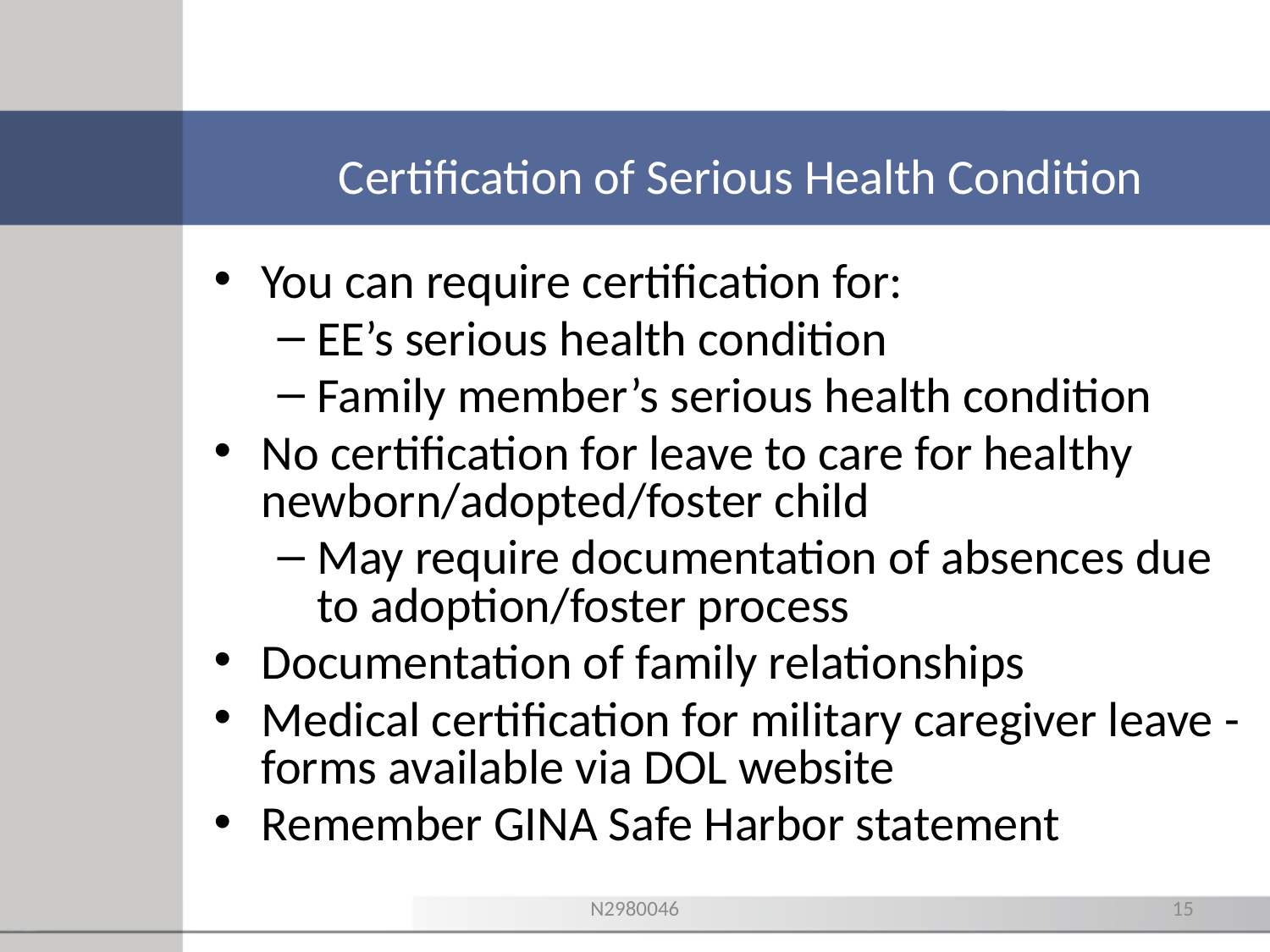

Certification of Serious Health Condition
You can require certification for:
EE’s serious health condition
Family member’s serious health condition
No certification for leave to care for healthy newborn/adopted/foster child
May require documentation of absences due to adoption/foster process
Documentation of family relationships
Medical certification for military caregiver leave - forms available via DOL website
Remember GINA Safe Harbor statement
N2980046
15